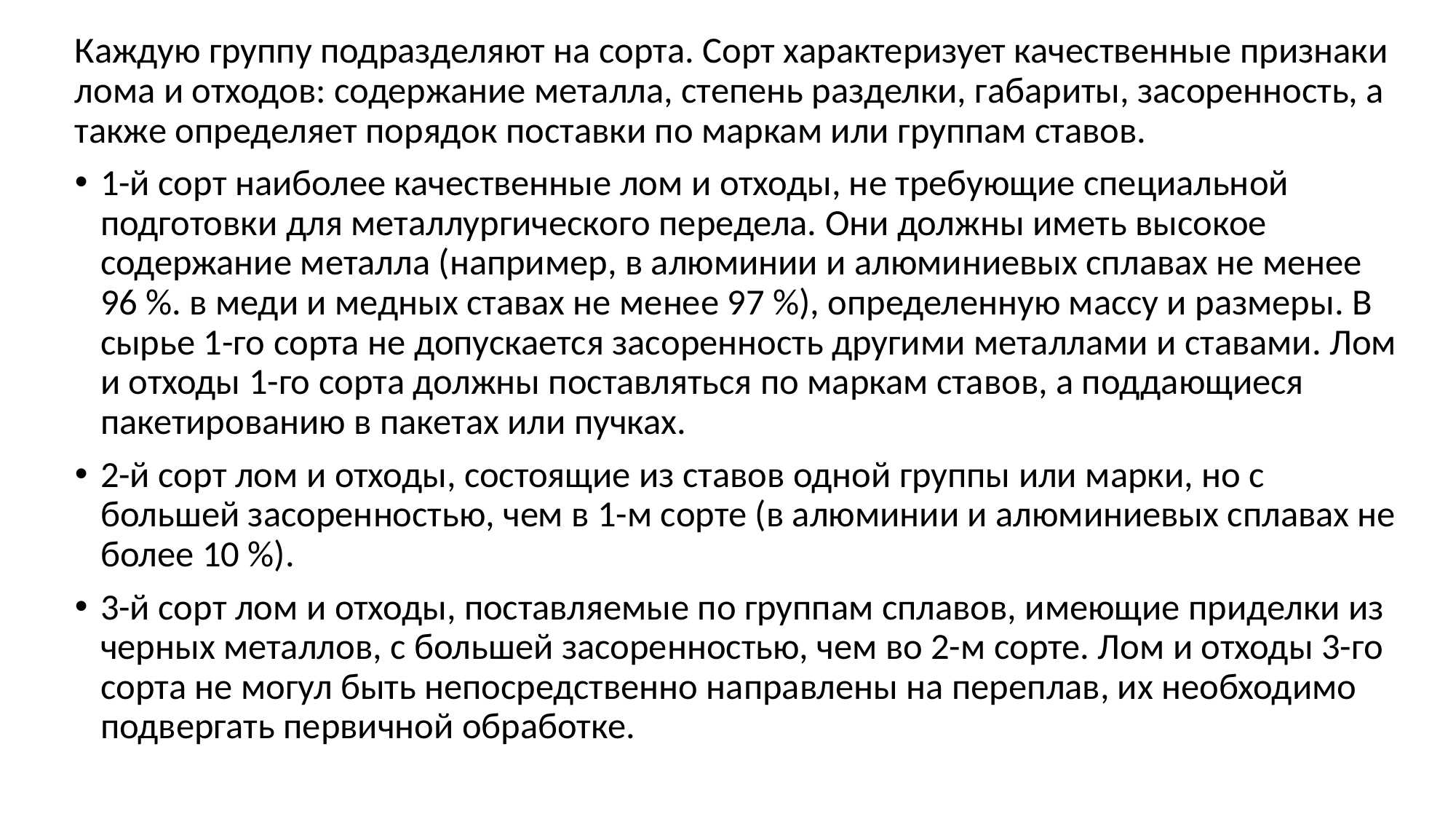

Каждую группу подразделяют на сорта. Сорт характеризует качественные признаки лома и отходов: содержание металла, степень разделки, габариты, засоренность, а также определяет порядок поставки по маркам или группам ставов.
1-й сорт наиболее качественные лом и отходы, не требующие специальной подготовки для металлургического передела. Они должны иметь высокое содержание металла (например, в алюминии и алюминиевых сплавах не менее 96 %. в меди и медных ставах не менее 97 %), определенную массу и размеры. В сырье 1-го сорта не допускается засоренность другими металлами и ставами. Лом и отходы 1-го сорта должны поставляться по маркам ставов, а поддающиеся пакетированию в пакетах или пучках.
2-й сорт лом и отходы, состоящие из ставов одной группы или марки, но с большей засоренностью, чем в 1-м сорте (в алюминии и алюминиевых сплавах не более 10 %).
3-й сорт лом и отходы, поставляемые по группам сплавов, имеющие приделки из черных металлов, с большей засоренностью, чем во 2-м сорте. Лом и отходы 3-го сорта не могул быть непосредственно направлены на переплав, их необходимо подвергать первичной обработке.